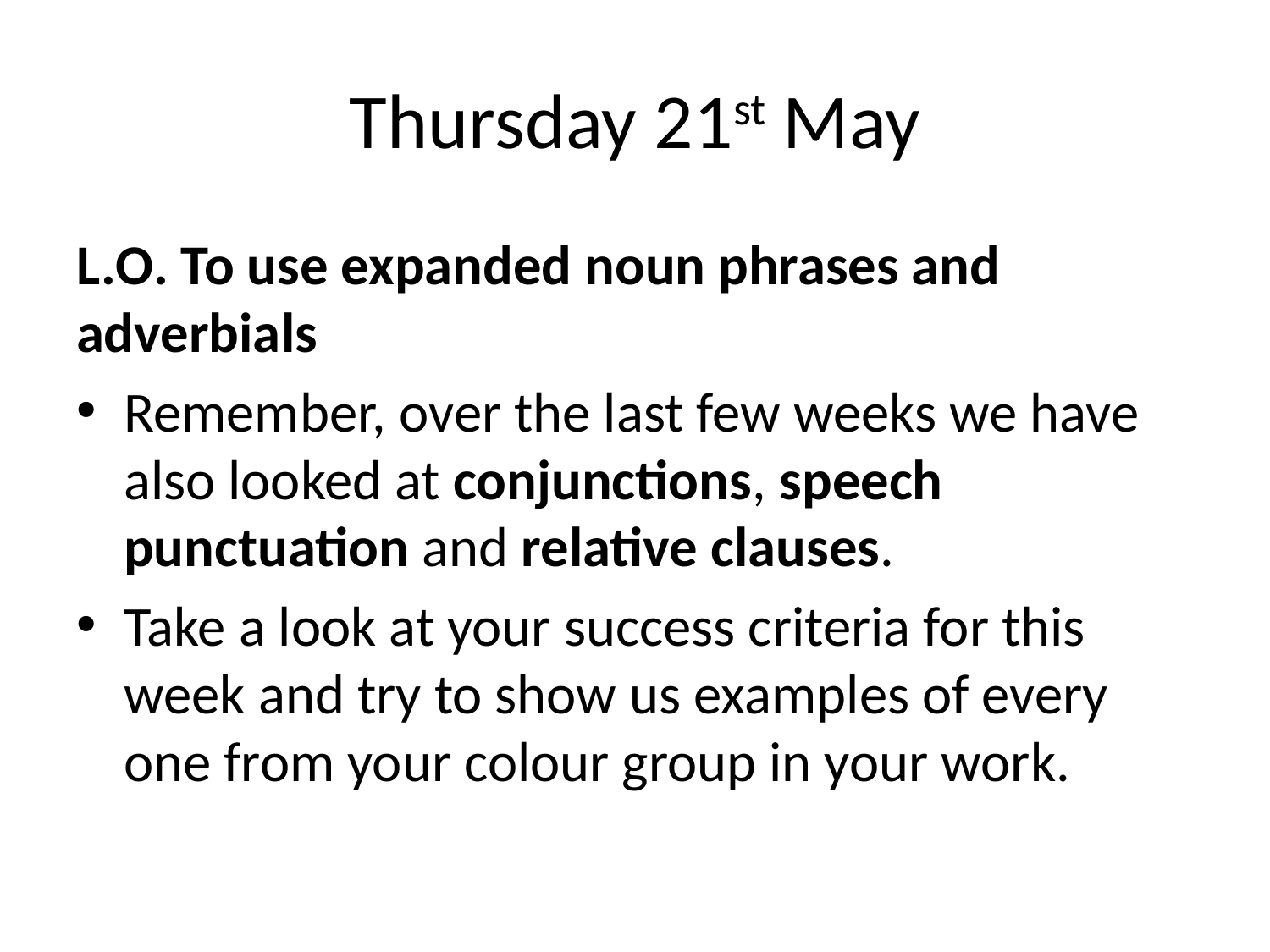

# Thursday 21st May
L.O. To use expanded noun phrases and adverbials
Remember, over the last few weeks we have also looked at conjunctions, speech punctuation and relative clauses.
Take a look at your success criteria for this week and try to show us examples of every one from your colour group in your work.